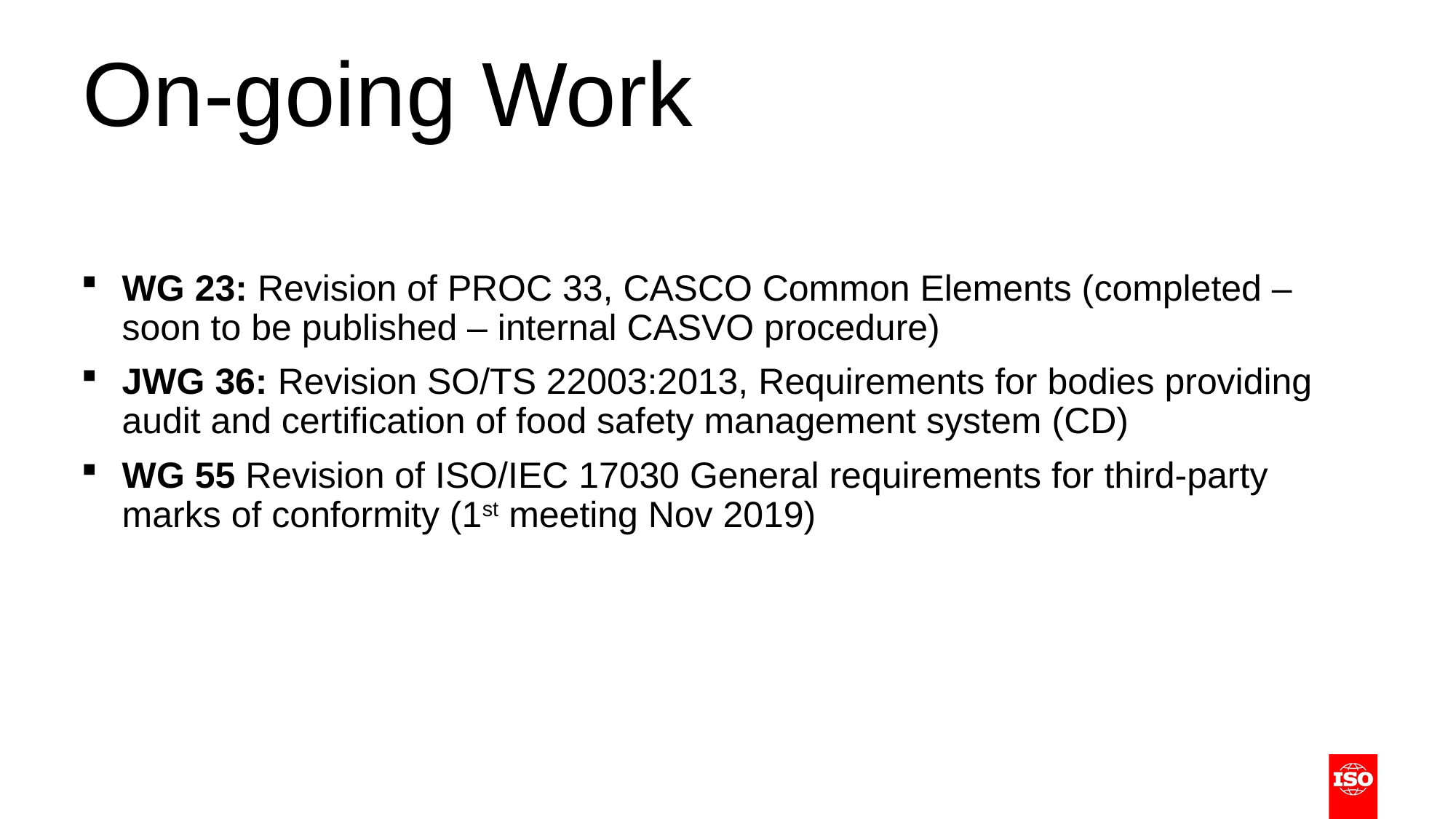

# On-going Work
WG 23: Revision of PROC 33, CASCO Common Elements (completed – soon to be published – internal CASVO procedure)
JWG 36: Revision SO/TS 22003:2013, Requirements for bodies providing audit and certification of food safety management system (CD)
WG 55 Revision of ISO/IEC 17030 General requirements for third-party marks of conformity (1st meeting Nov 2019)